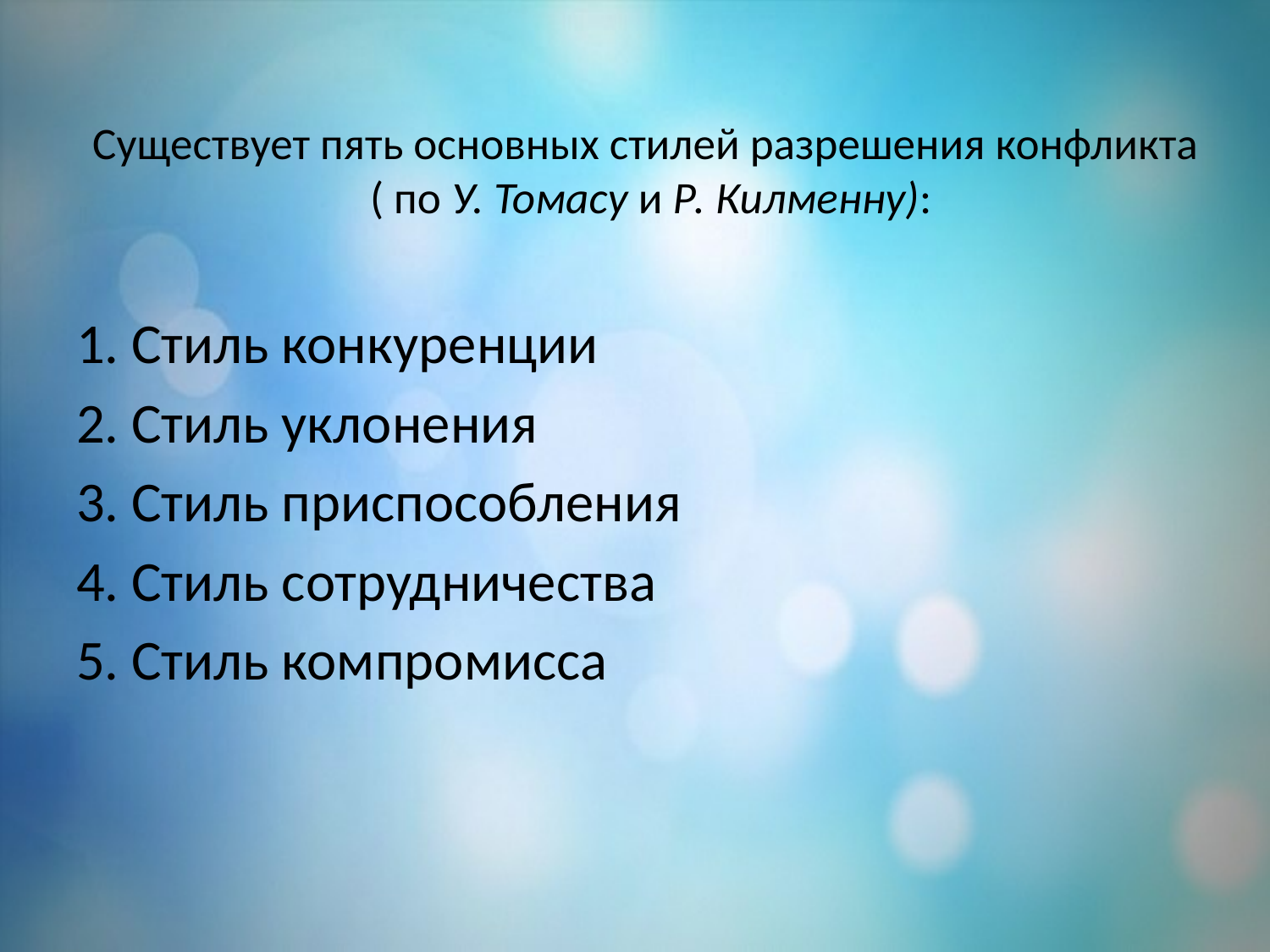

# Существует пять основных стилей разрешения конфликта ( по У. Томасу и Р. Килменну):

1. Стиль конкуренции
2. Стиль уклонения
3. Стиль приспособления
4. Стиль сотрудничества
5. Стиль компромисса